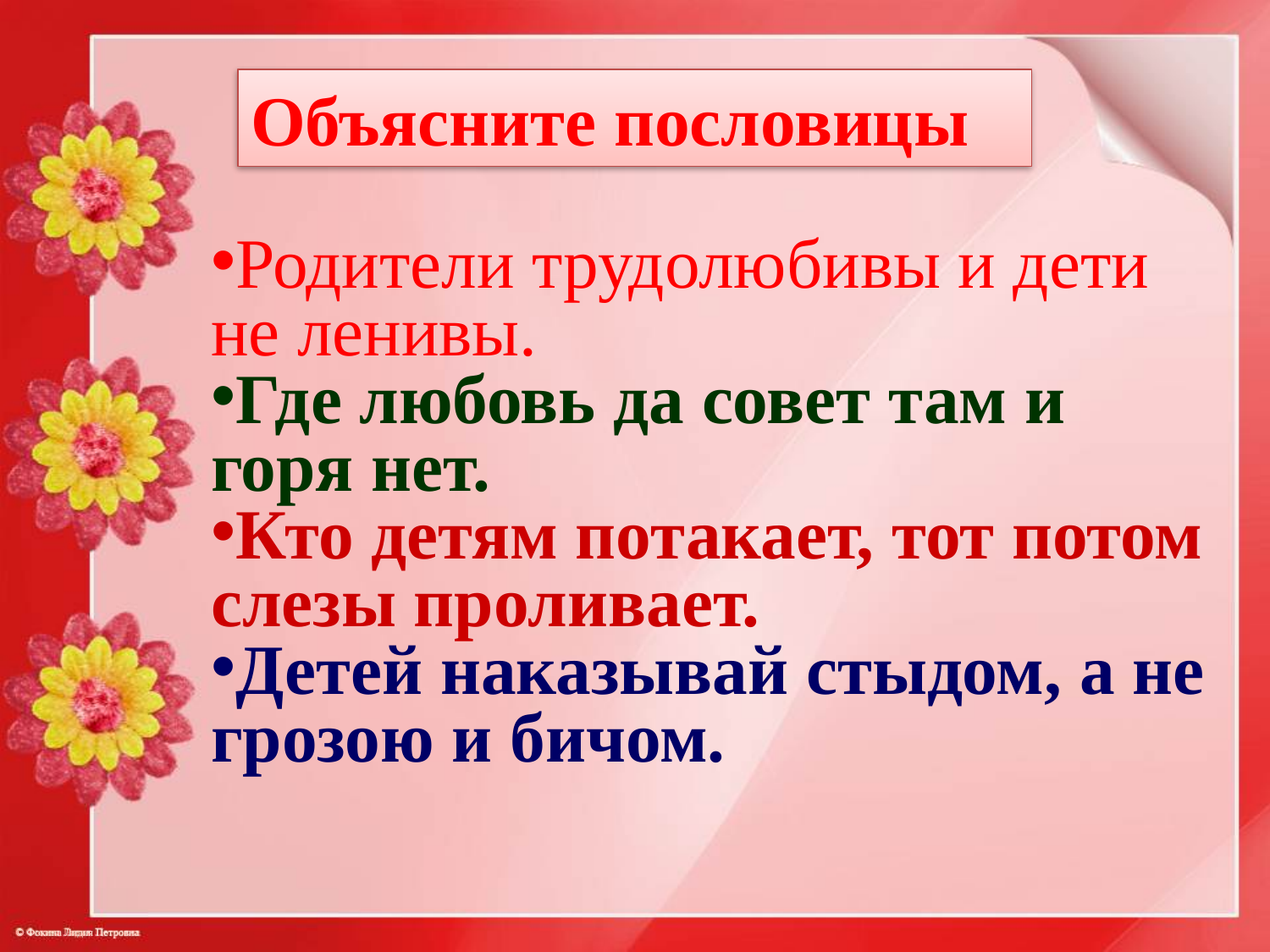

Объясните пословицы
Родители трудолюбивы и дети не ленивы.
Где любовь да совет там и горя нет.
Кто детям потакает, тот потом слезы проливает.
Детей наказывай стыдом, а не грозою и бичом.